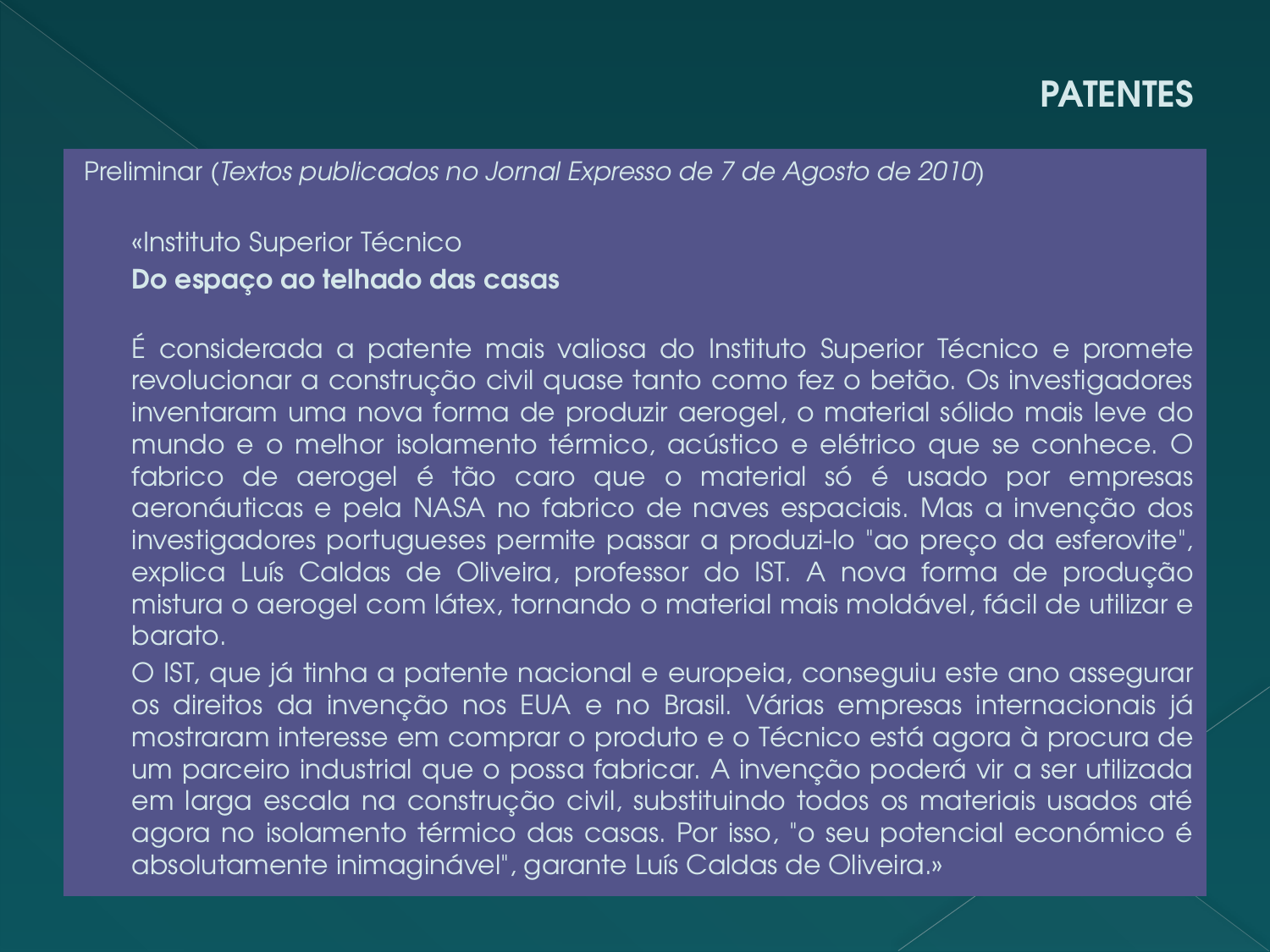

# PATENTES
Preliminar (Textos publicados no Jornal Expresso de 7 de Agosto de 2010)

«Instituto Superior Técnico
Do espaço ao telhado das casas
É considerada a patente mais valiosa do Instituto Superior Técnico e promete revolucionar a construção civil quase tanto como fez o betão. Os investigadores inventaram uma nova forma de produzir aerogel, o material sólido mais leve do mundo e o melhor isolamento térmico, acústico e elétrico que se conhece. O fabrico de aerogel é tão caro que o material só é usado por empresas aeronáuticas e pela NASA no fabrico de naves espaciais. Mas a invenção dos investigadores portugueses permite passar a produzi-lo "ao preço da esferovite", explica Luís Caldas de Oliveira, professor do IST. A nova forma de produção mistura o aerogel com látex, tornando o material mais moldável, fácil de utilizar e barato.
O IST, que já tinha a patente nacional e europeia, conseguiu este ano assegurar os direitos da invenção nos EUA e no Brasil. Várias empresas internacionais já mostraram interesse em comprar o produto e o Técnico está agora à procura de um parceiro industrial que o possa fabricar. A invenção poderá vir a ser utilizada em larga escala na construção civil, substituindo todos os materiais usados até agora no isolamento térmico das casas. Por isso, "o seu potencial económico é absolutamente inimaginável", garante Luís Caldas de Oliveira.»